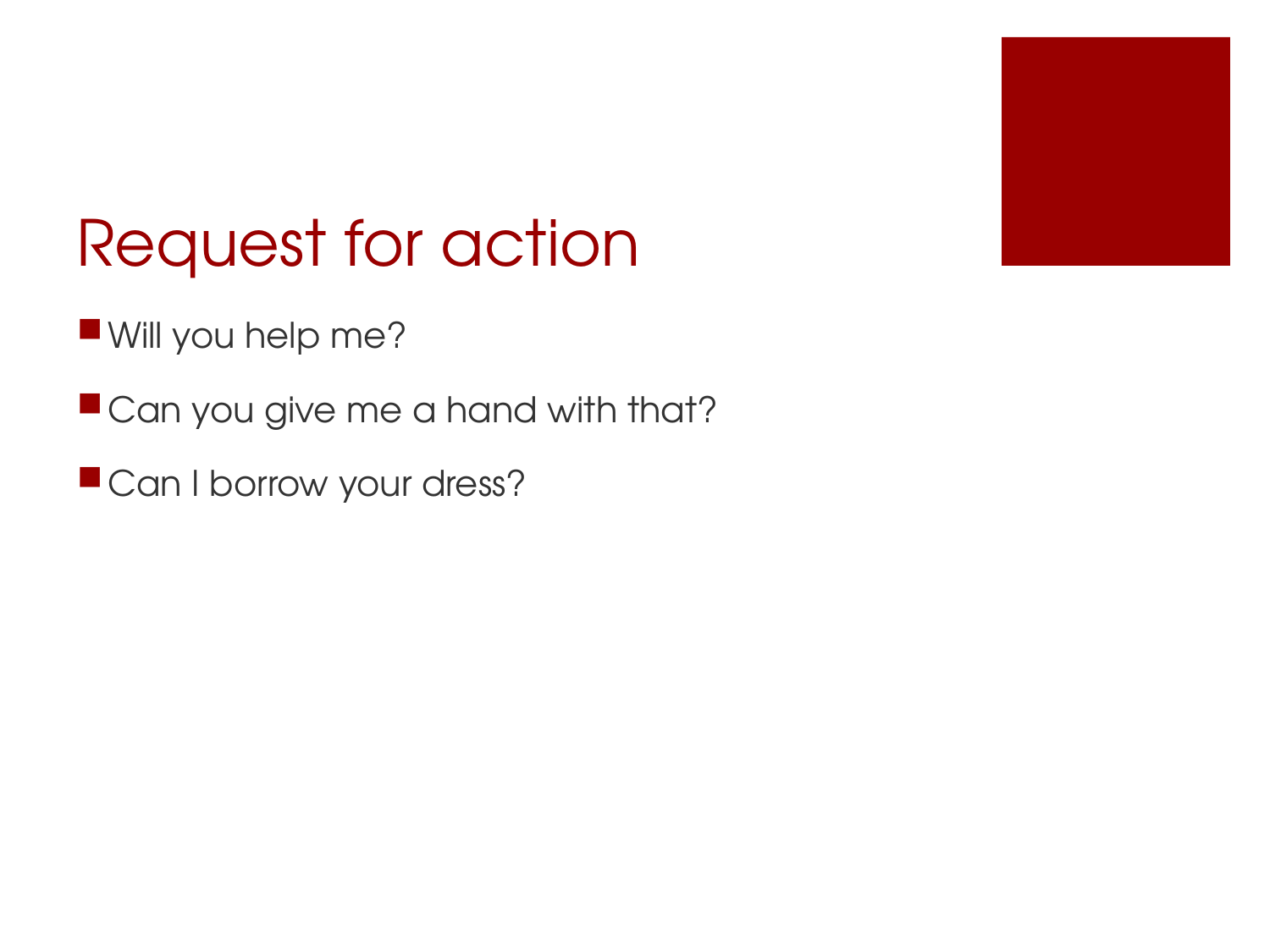

# Request for action
Will you help me?
Can you give me a hand with that?
Can I borrow your dress?